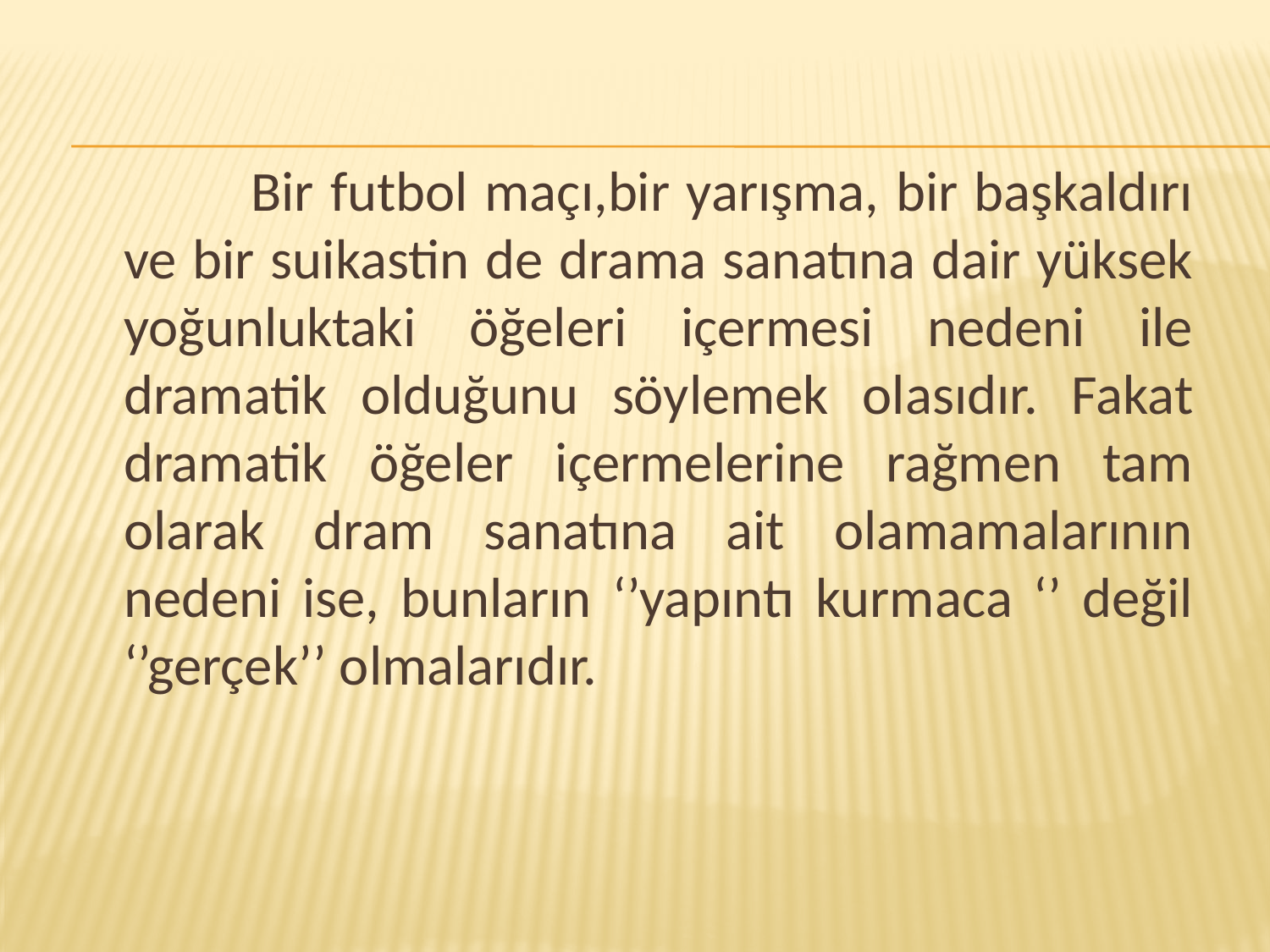

Bir futbol maçı,bir yarışma, bir başkaldırı ve bir suikastin de drama sanatına dair yüksek yoğunluktaki öğeleri içermesi nedeni ile dramatik olduğunu söylemek olasıdır. Fakat dramatik öğeler içermelerine rağmen tam olarak dram sanatına ait olamamalarının nedeni ise, bunların ‘’yapıntı kurmaca ‘’ değil ‘’gerçek’’ olmalarıdır.